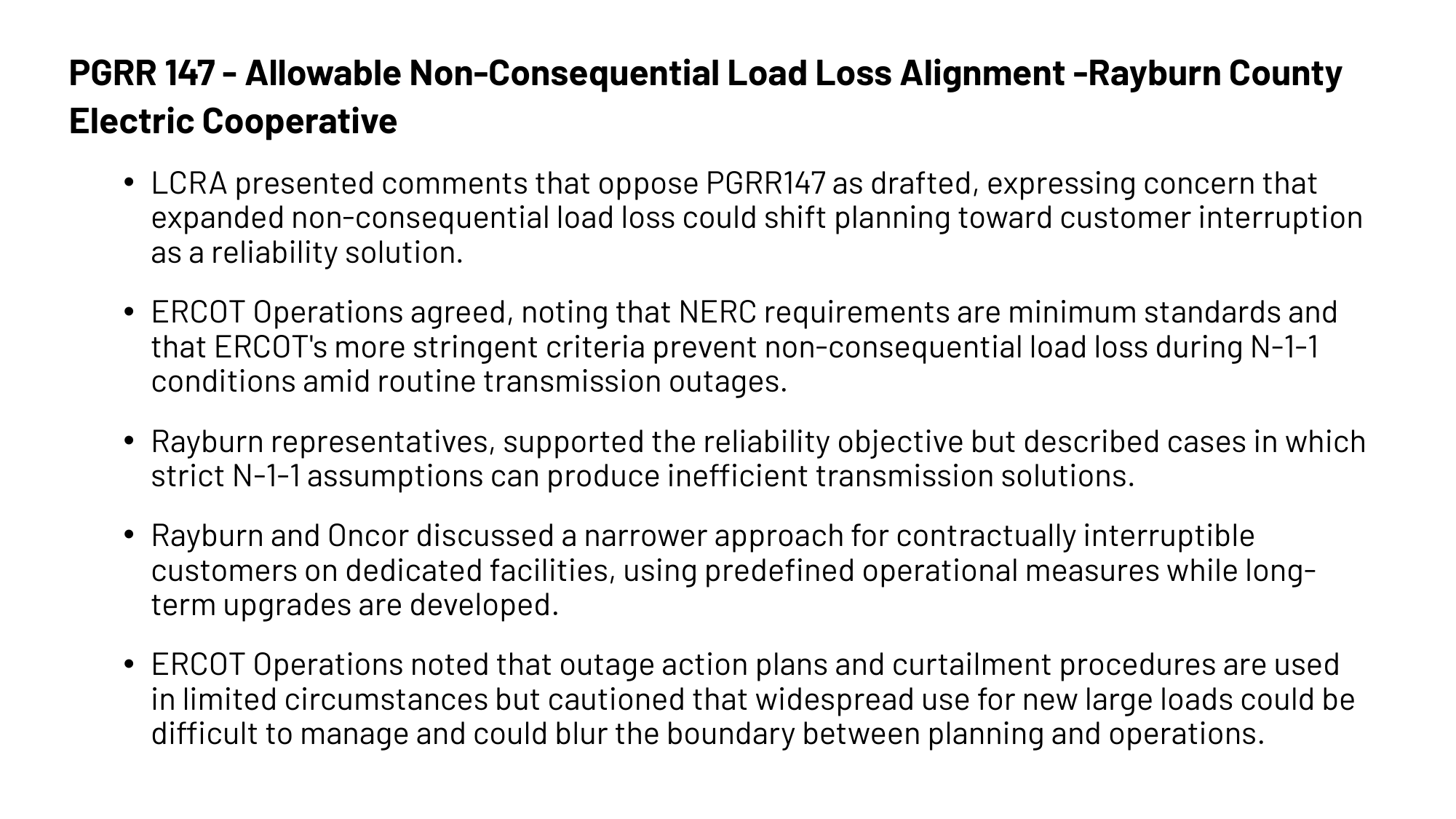

PGRR 147 - Allowable Non-Consequential Load Loss Alignment -Rayburn County Electric Cooperative
LCRA presented comments that oppose PGRR147 as drafted, expressing concern that expanded non-consequential load loss could shift planning toward customer interruption as a reliability solution.
ERCOT Operations agreed, noting that NERC requirements are minimum standards and that ERCOT's more stringent criteria prevent non-consequential load loss during N-1-1 conditions amid routine transmission outages.
Rayburn representatives, supported the reliability objective but described cases in which strict N-1-1 assumptions can produce inefficient transmission solutions.
Rayburn and Oncor discussed a narrower approach for contractually interruptible customers on dedicated facilities, using predefined operational measures while long-term upgrades are developed.
ERCOT Operations noted that outage action plans and curtailment procedures are used in limited circumstances but cautioned that widespread use for new large loads could be difficult to manage and could blur the boundary between planning and operations.